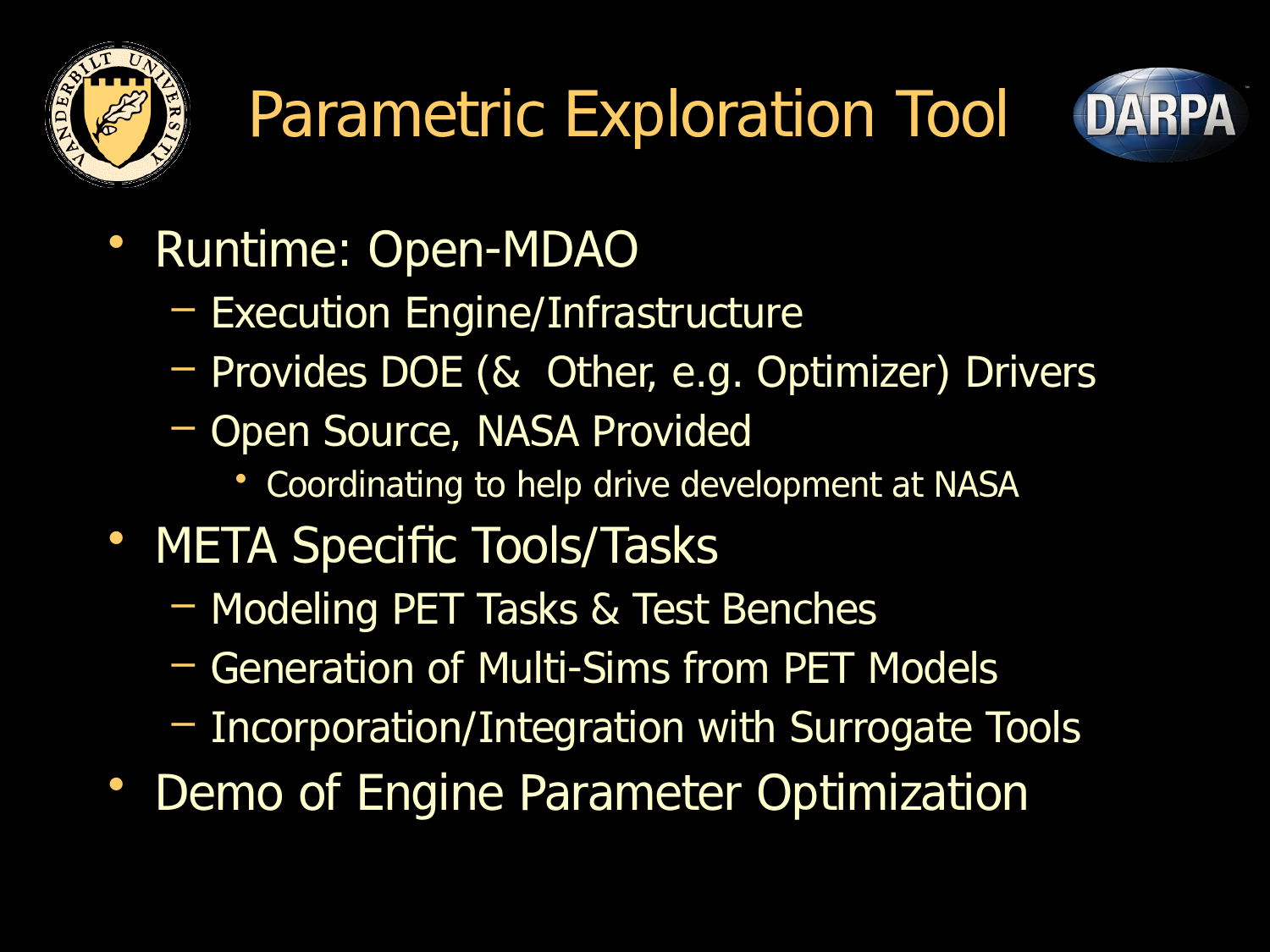

# Parametric Exploration Tool
Runtime: Open-MDAO
Execution Engine/Infrastructure
Provides DOE (&  Other, e.g. Optimizer) Drivers
Open Source, NASA Provided
Coordinating to help drive development at NASA
META Specific Tools/Tasks
Modeling PET Tasks & Test Benches
Generation of Multi-Sims from PET Models
Incorporation/Integration with Surrogate Tools
Demo of Engine Parameter Optimization